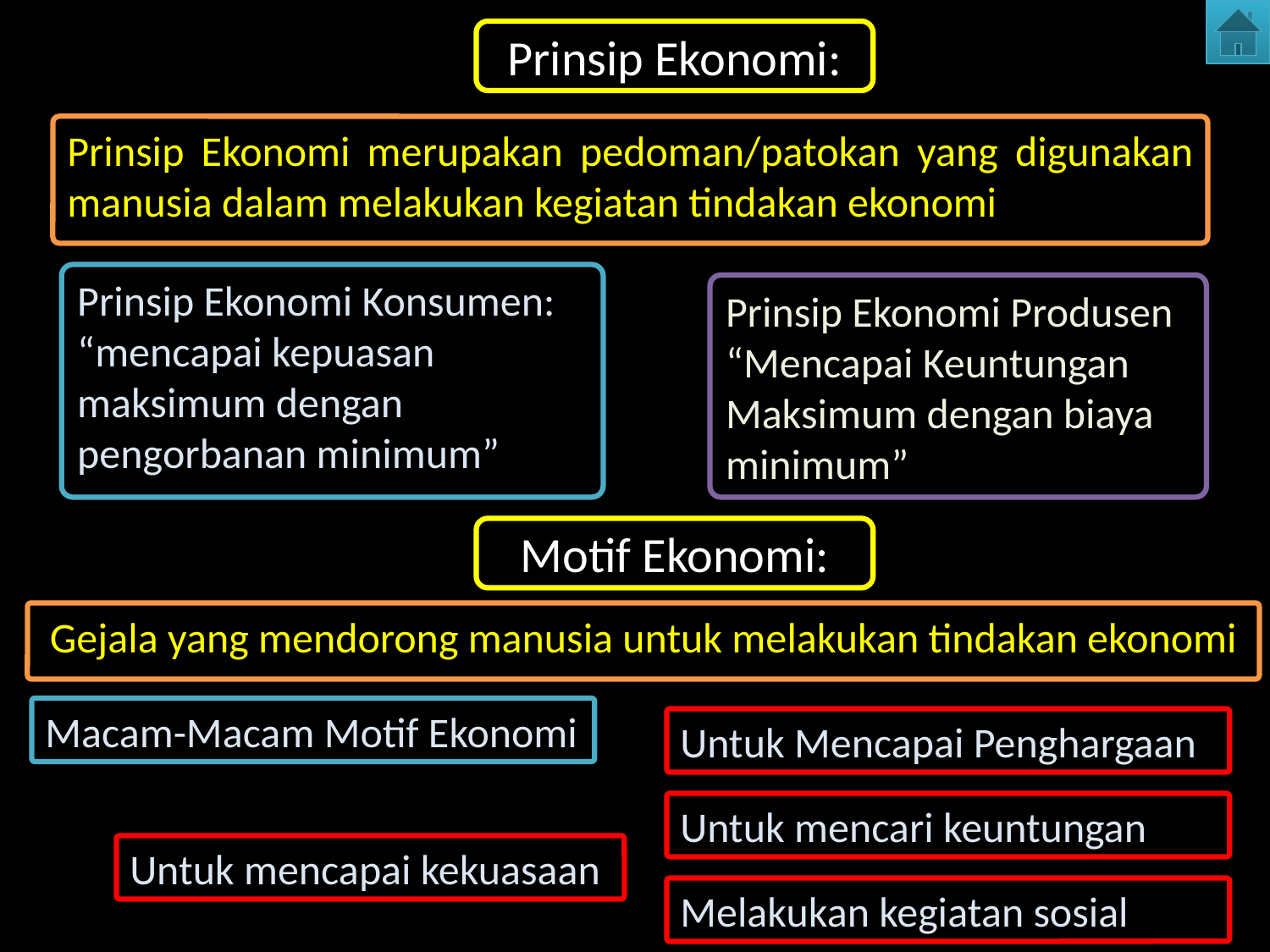

Prinsip Ekonomi:
Prinsip Ekonomi merupakan pedoman/patokan yang digunakan manusia dalam melakukan kegiatan tindakan ekonomi
Prinsip Ekonomi Konsumen:
“mencapai kepuasan maksimum dengan pengorbanan minimum”
Prinsip Ekonomi Produsen
“Mencapai Keuntungan Maksimum dengan biaya minimum”
Motif Ekonomi:
Gejala yang mendorong manusia untuk melakukan tindakan ekonomi
Macam-Macam Motif Ekonomi
Untuk Mencapai Penghargaan
Untuk mencari keuntungan
Untuk mencapai kekuasaan
Melakukan kegiatan sosial